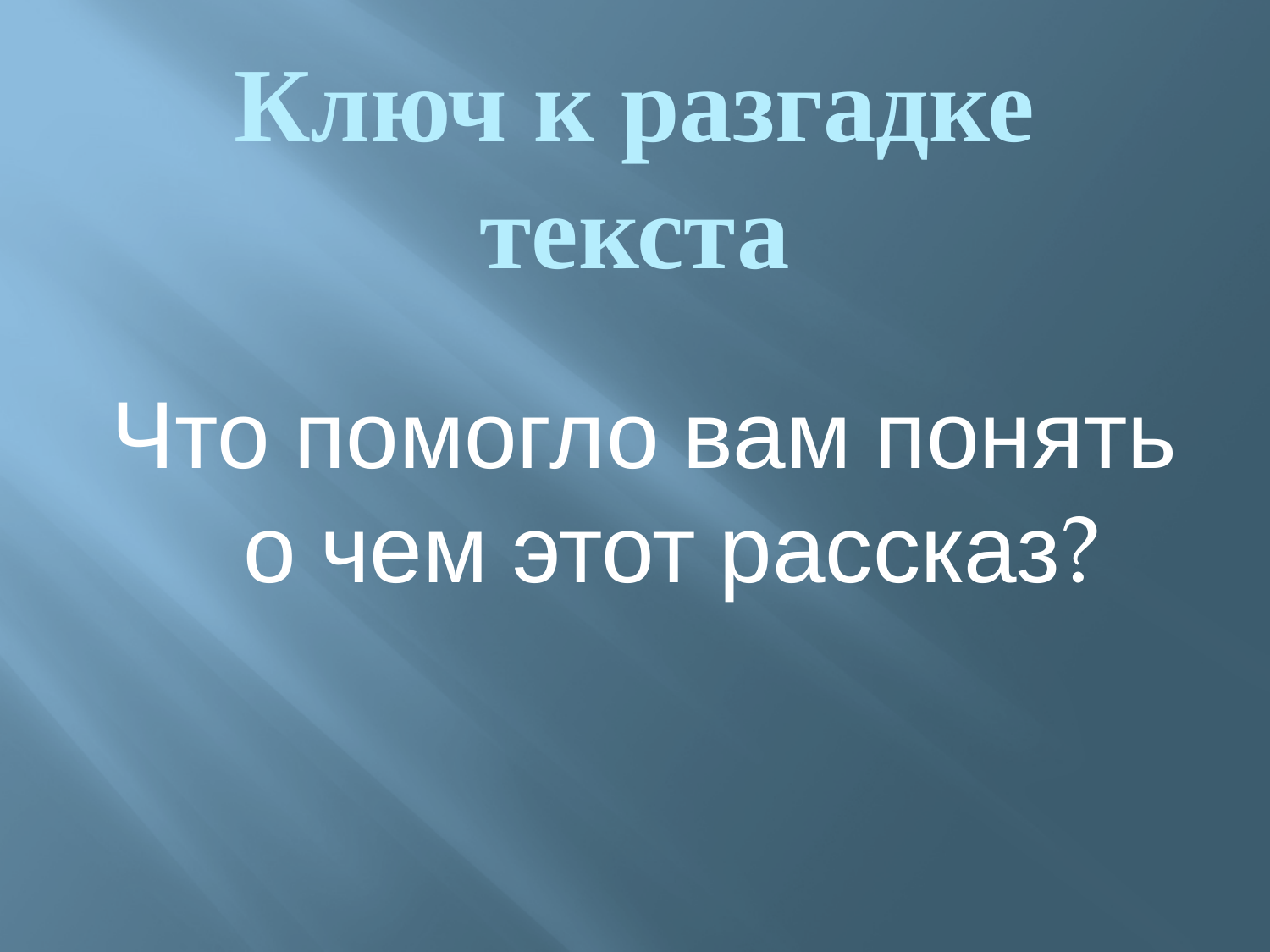

# Ключ к разгадке текста
Что помогло вам понять о чем этот рассказ?